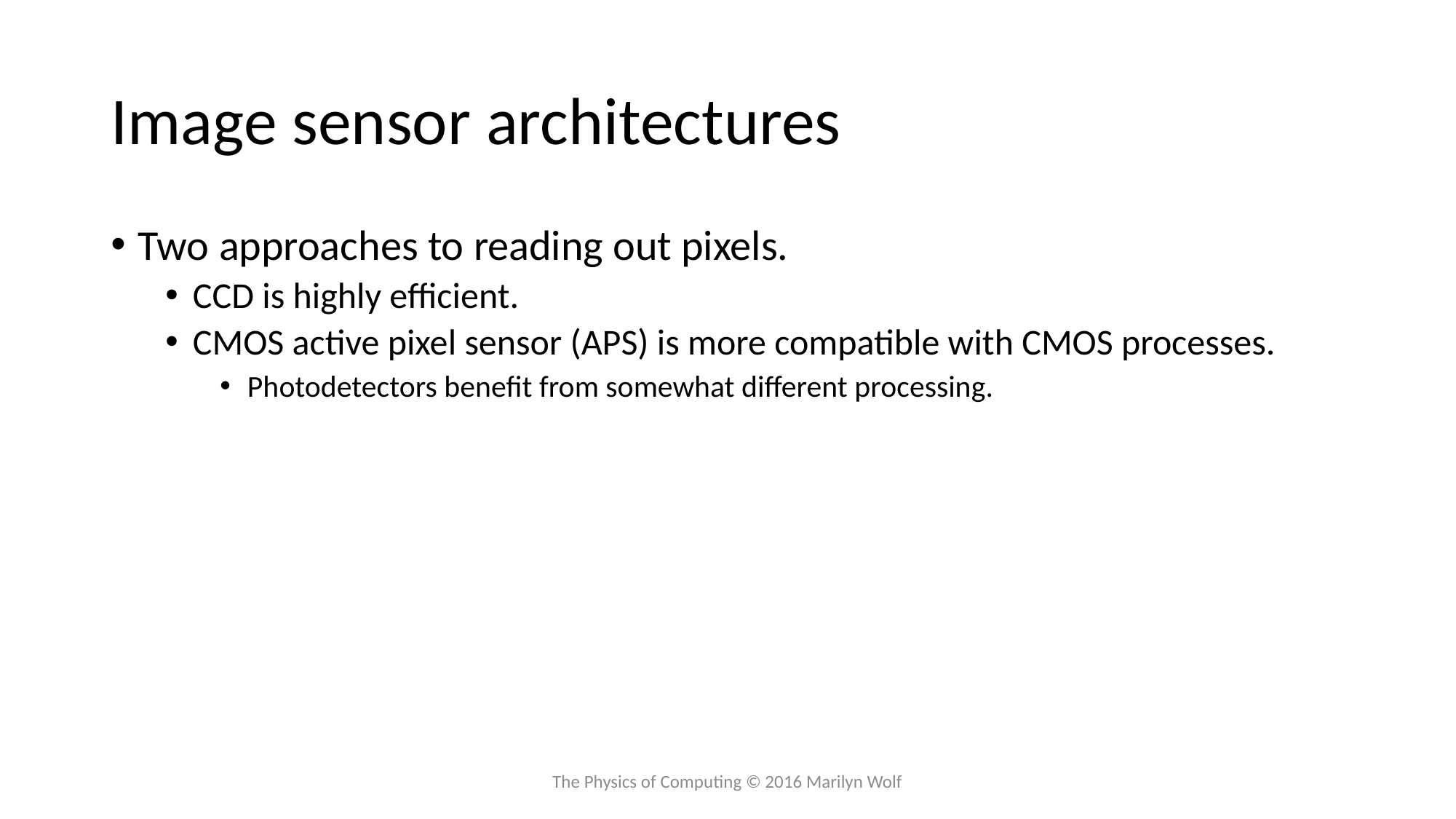

# Image sensor architectures
Two approaches to reading out pixels.
CCD is highly efficient.
CMOS active pixel sensor (APS) is more compatible with CMOS processes.
Photodetectors benefit from somewhat different processing.
The Physics of Computing © 2016 Marilyn Wolf